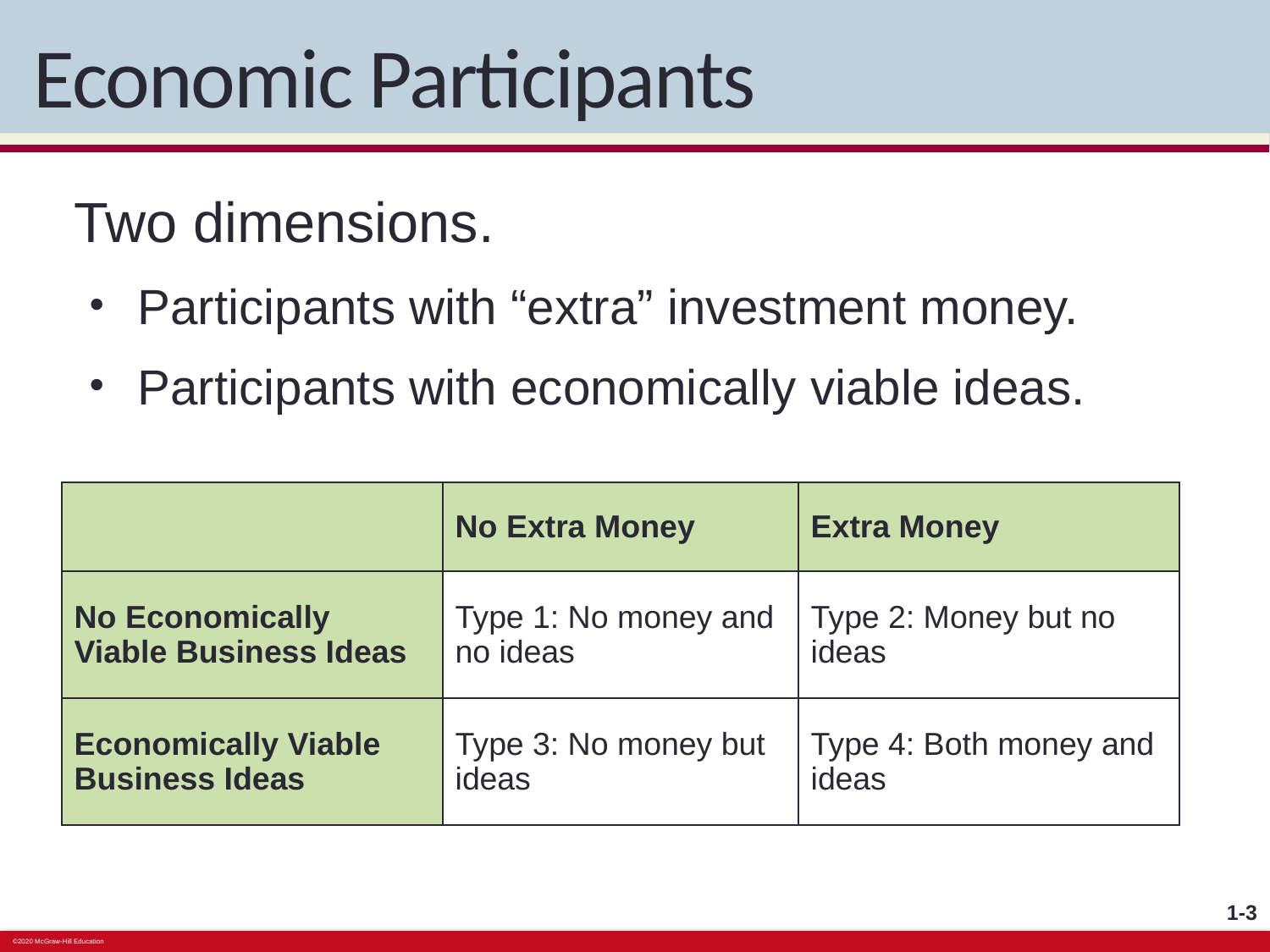

# Economic Participants
Two dimensions.
Participants with “extra” investment money.
Participants with economically viable ideas.
|  | No Extra Money | Extra Money |
| --- | --- | --- |
| No Economically Viable Business Ideas | Type 1: No money and no ideas | Type 2: Money but no ideas |
| Economically Viable Business Ideas | Type 3: No money but ideas | Type 4: Both money and ideas |